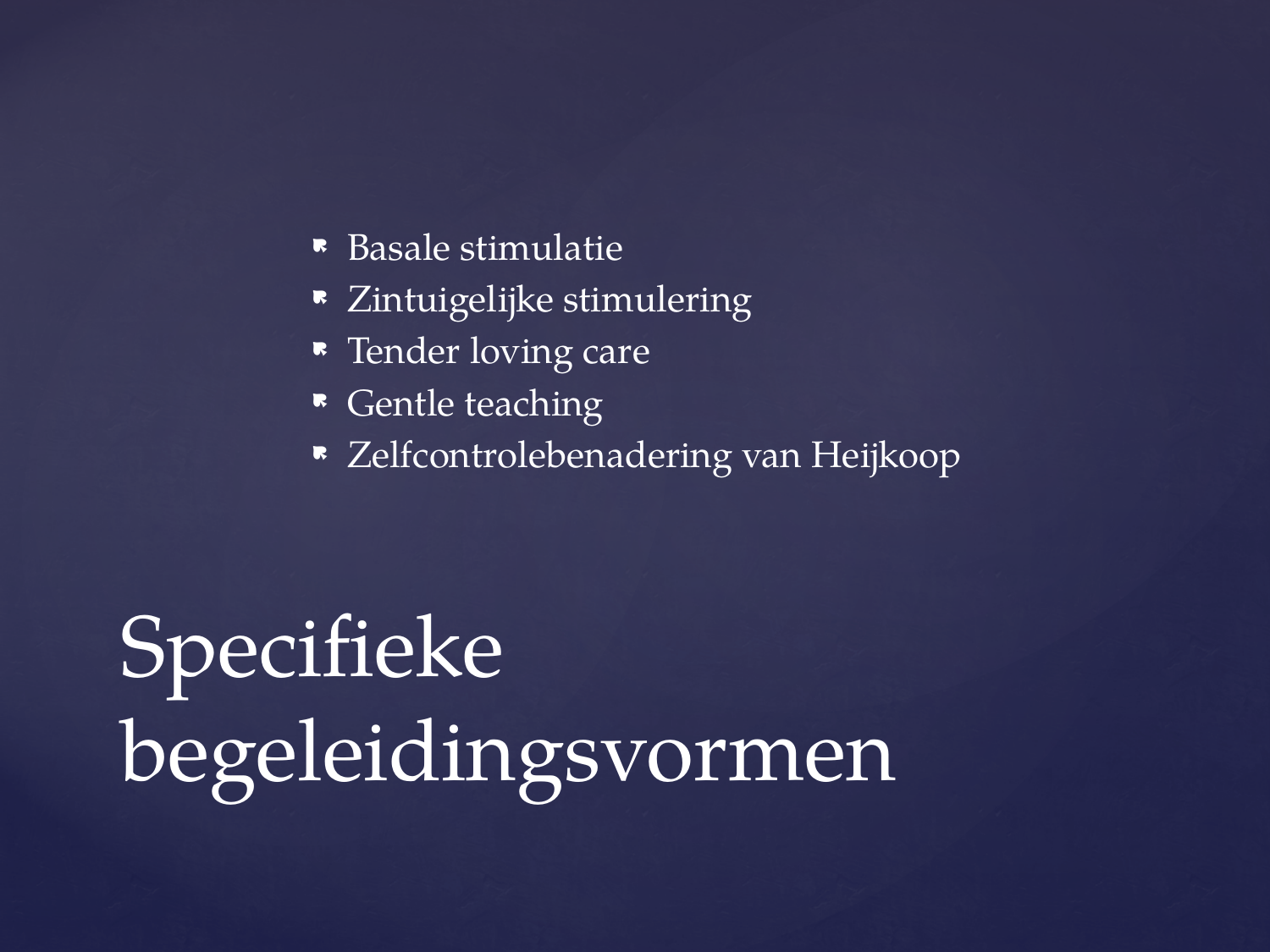

Basale stimulatie
Zintuigelijke stimulering
Tender loving care
Gentle teaching
Zelfcontrolebenadering van Heijkoop
# Specifieke begeleidingsvormen